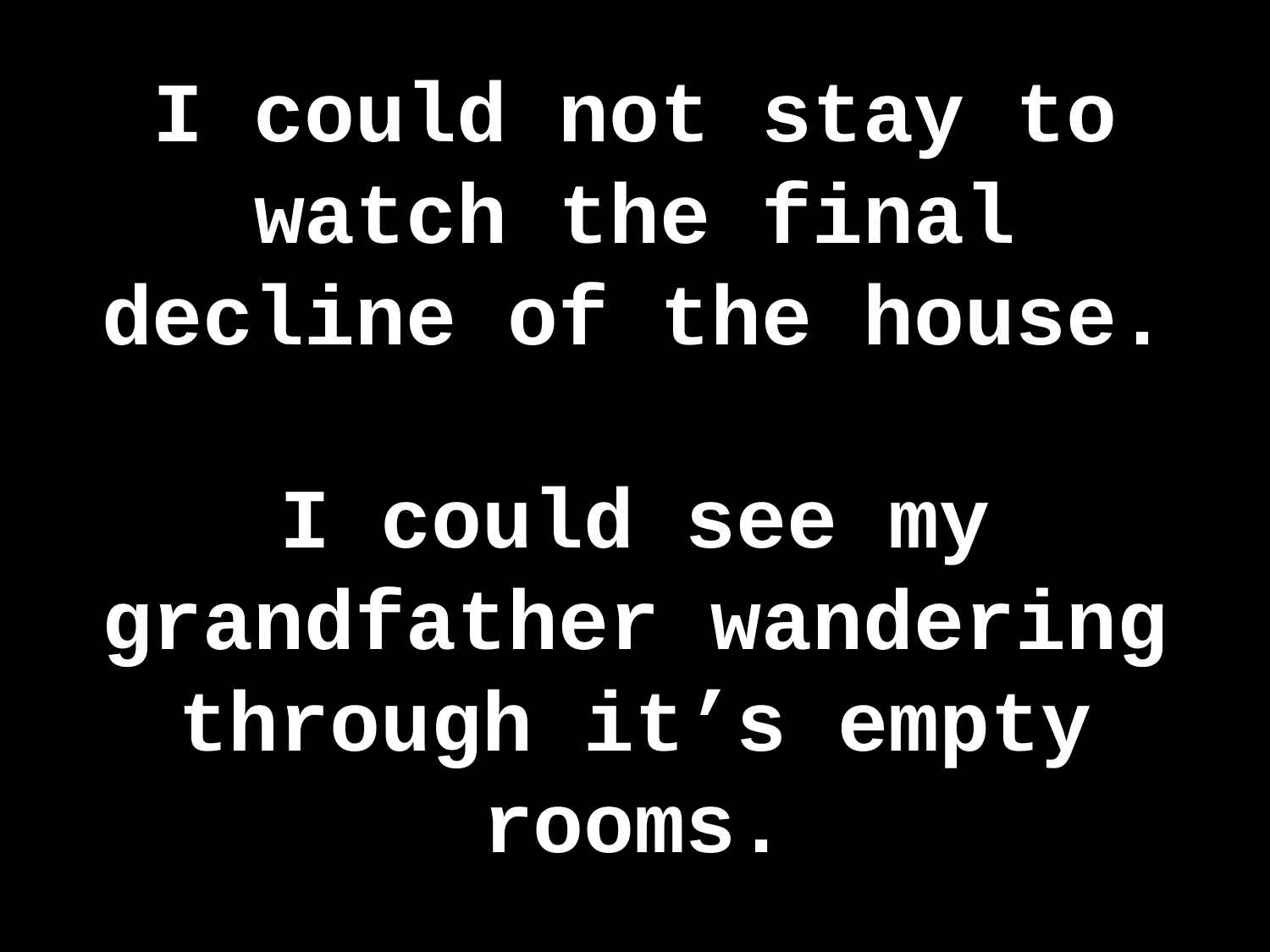

# I could not stay to watch the final decline of the house.

I could see my grandfather wandering through it’s empty rooms.